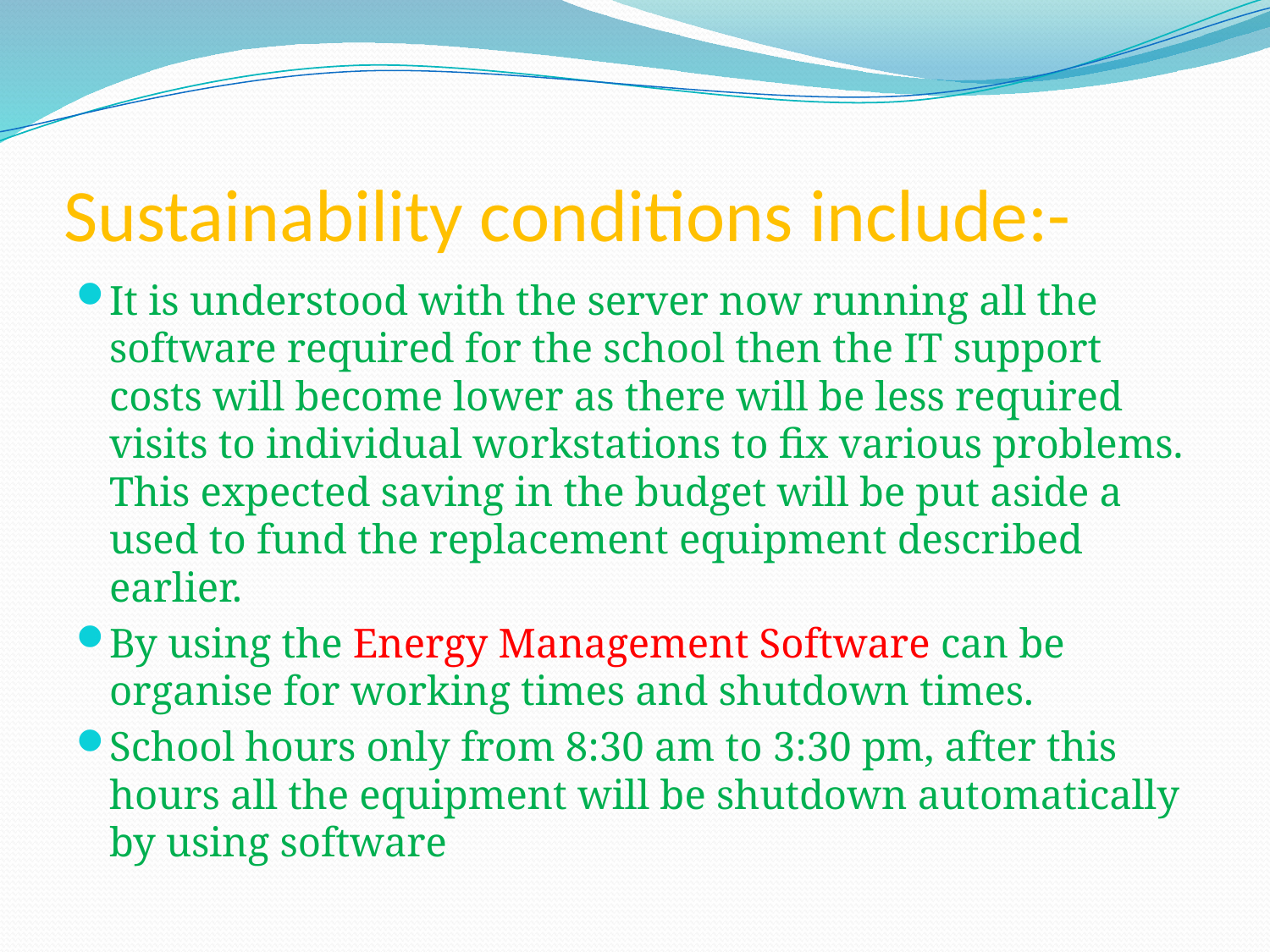

# Sustainability conditions include:-
It is understood with the server now running all the software required for the school then the IT support costs will become lower as there will be less required visits to individual workstations to fix various problems. This expected saving in the budget will be put aside a used to fund the replacement equipment described earlier.
By using the Energy Management Software can be organise for working times and shutdown times.
School hours only from 8:30 am to 3:30 pm, after this hours all the equipment will be shutdown automatically by using software